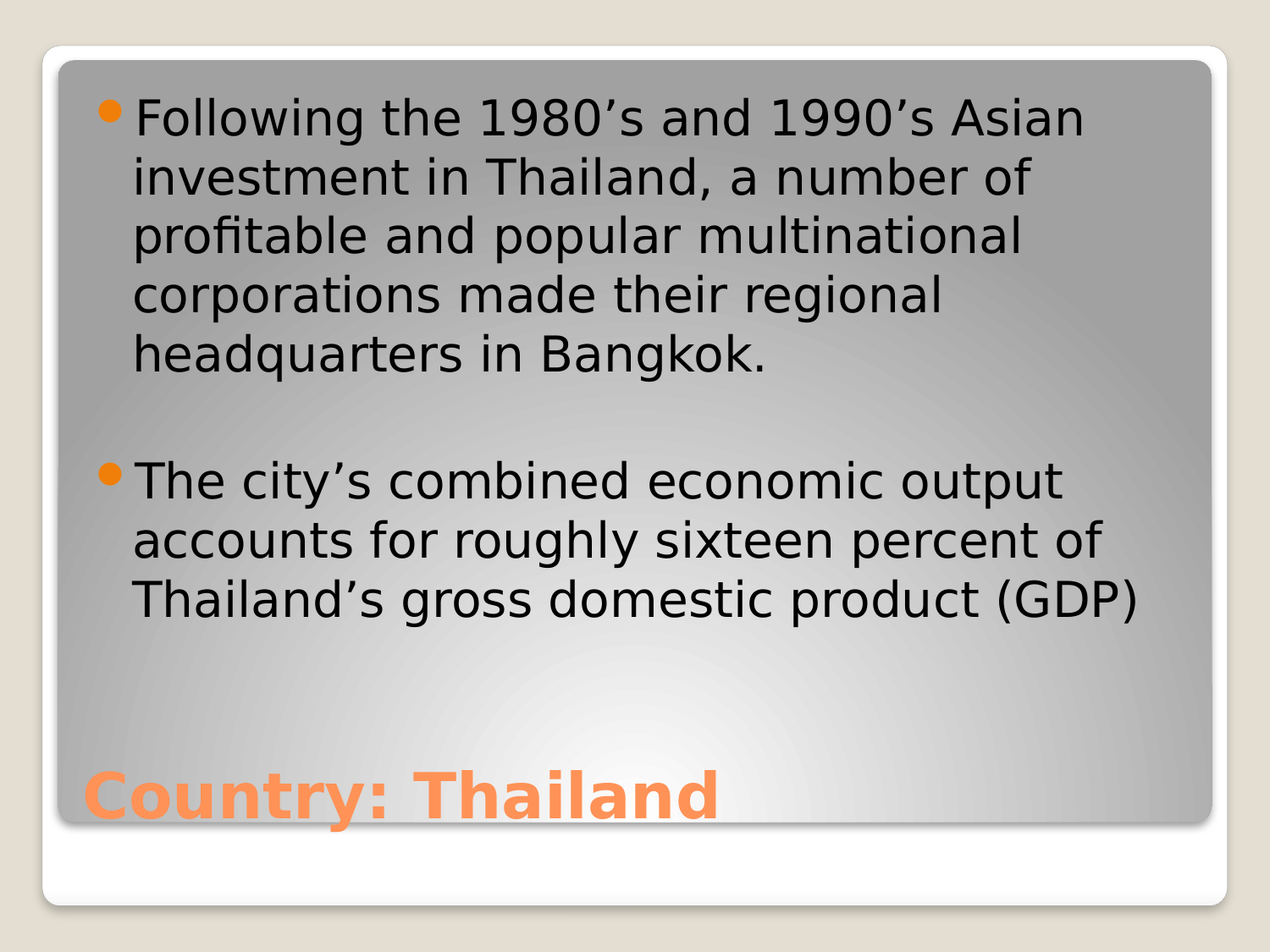

Following the 1980’s and 1990’s Asian investment in Thailand, a number of profitable and popular multinational corporations made their regional headquarters in Bangkok.

The city’s combined economic output accounts for roughly sixteen percent of Thailand’s gross domestic product (GDP)
# Country: Thailand